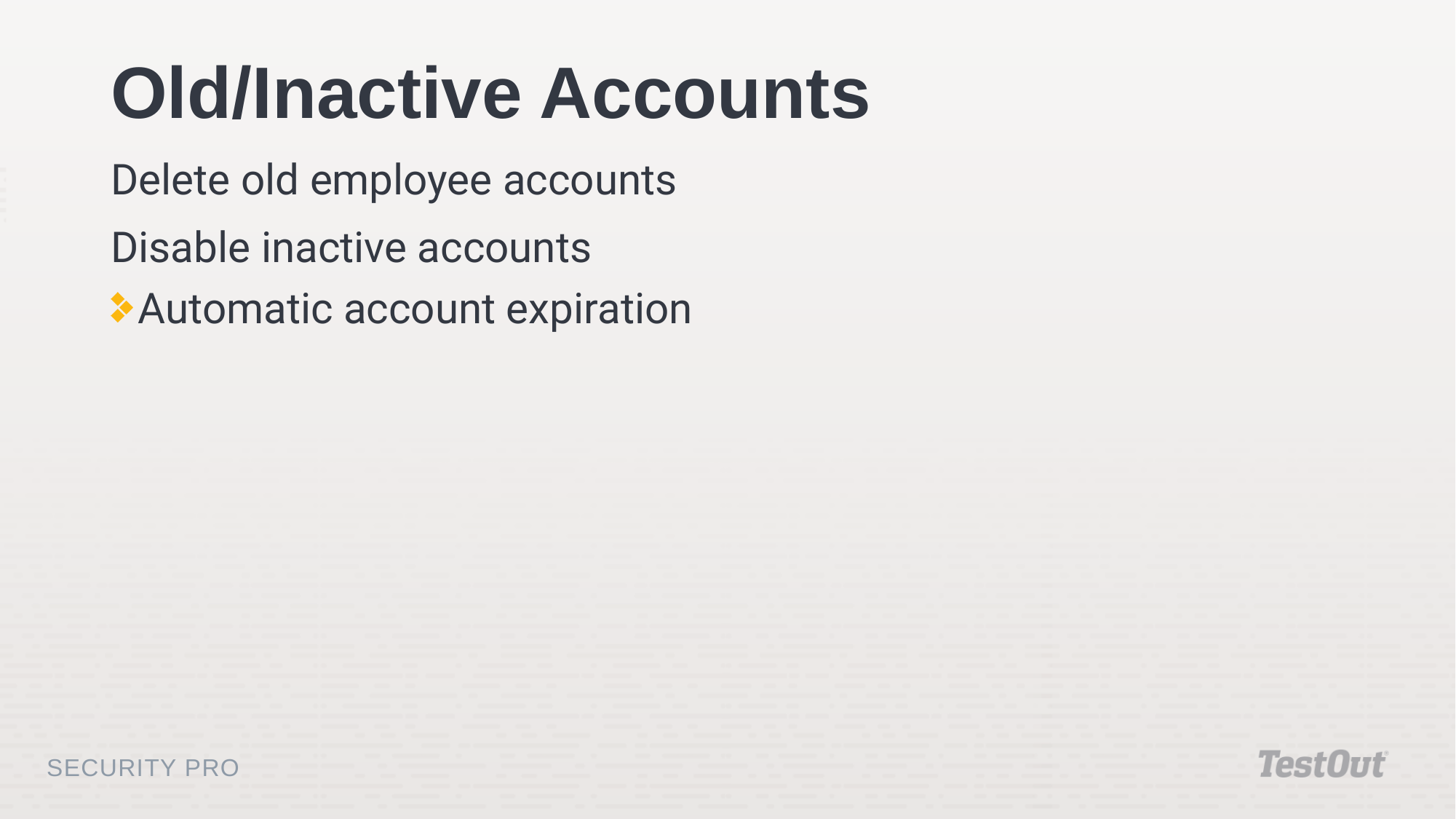

# Old/Inactive Accounts
Delete old employee accounts
Disable inactive accounts
Automatic account expiration
Security Pro